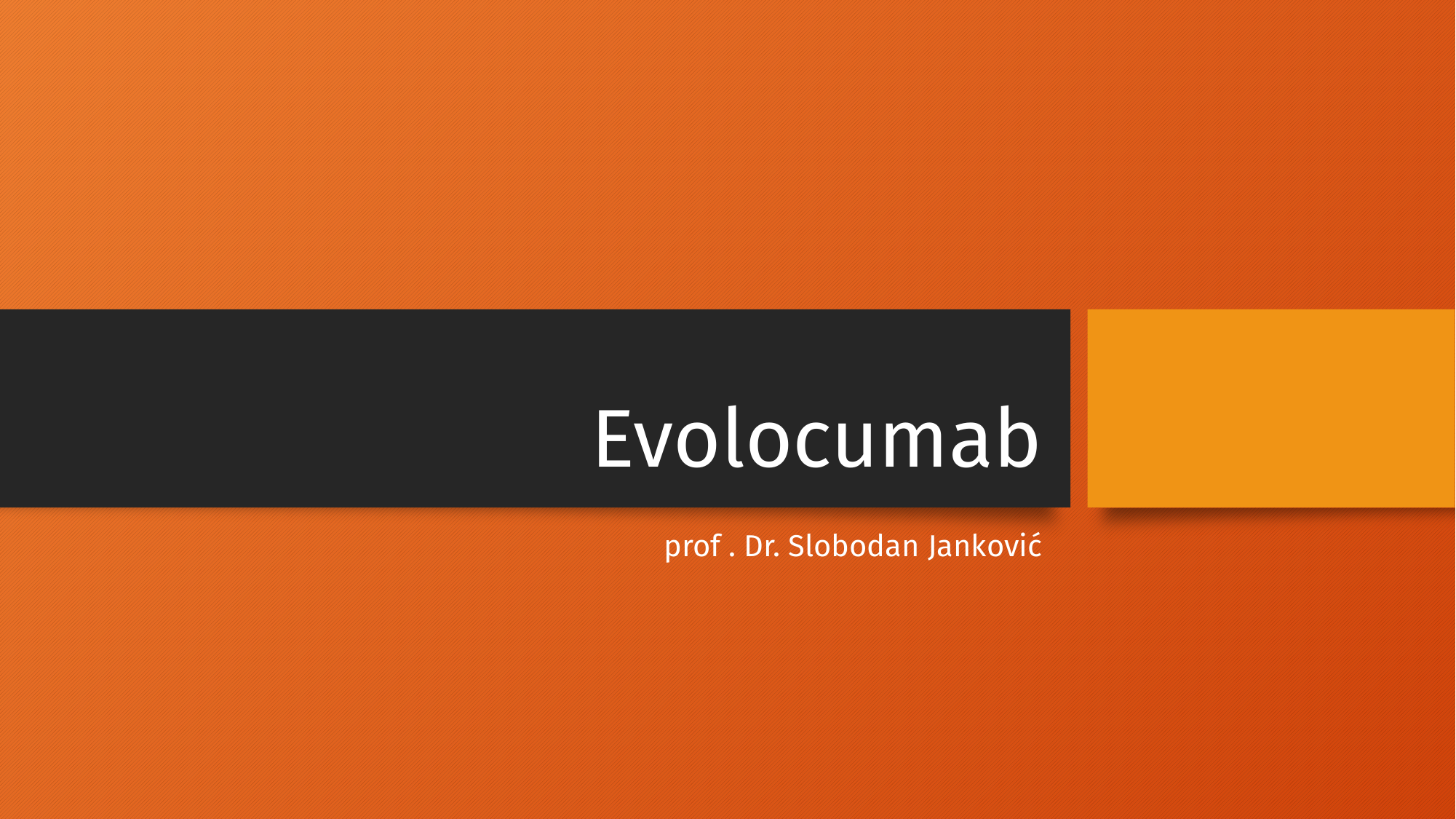

# Evolocumab
prof . Dr. Slobodan Janković